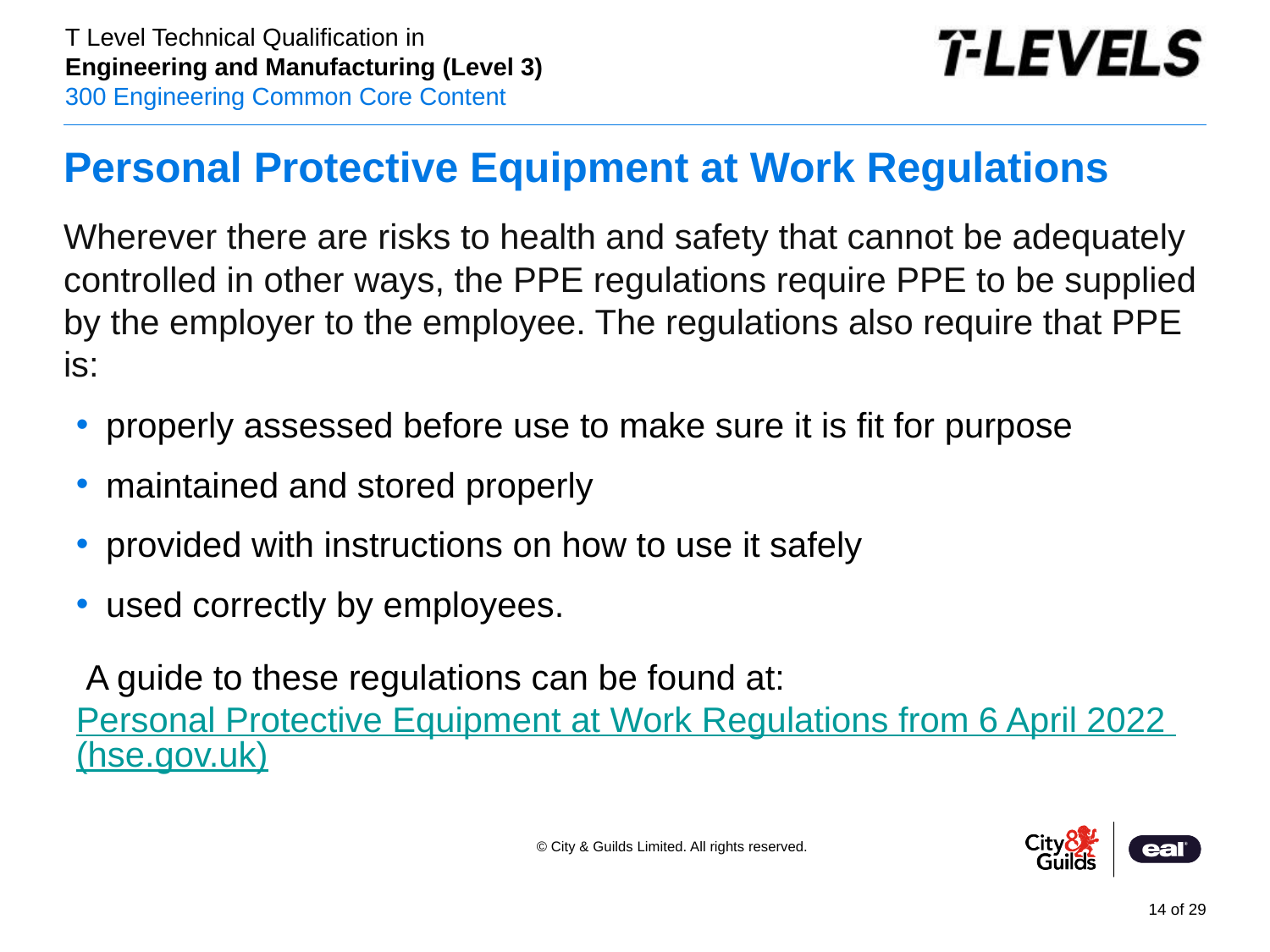

# Personal Protective Equipment at Work Regulations
Wherever there are risks to health and safety that cannot be adequately controlled in other ways, the PPE regulations require PPE to be supplied by the employer to the employee. The regulations also require that PPE is:

properly assessed before use to make sure it is fit for purpose
maintained and stored properly
provided with instructions on how to use it safely
used correctly by employees.
 A guide to these regulations can be found at: Personal Protective Equipment at Work Regulations from 6 April 2022 (hse.gov.uk)